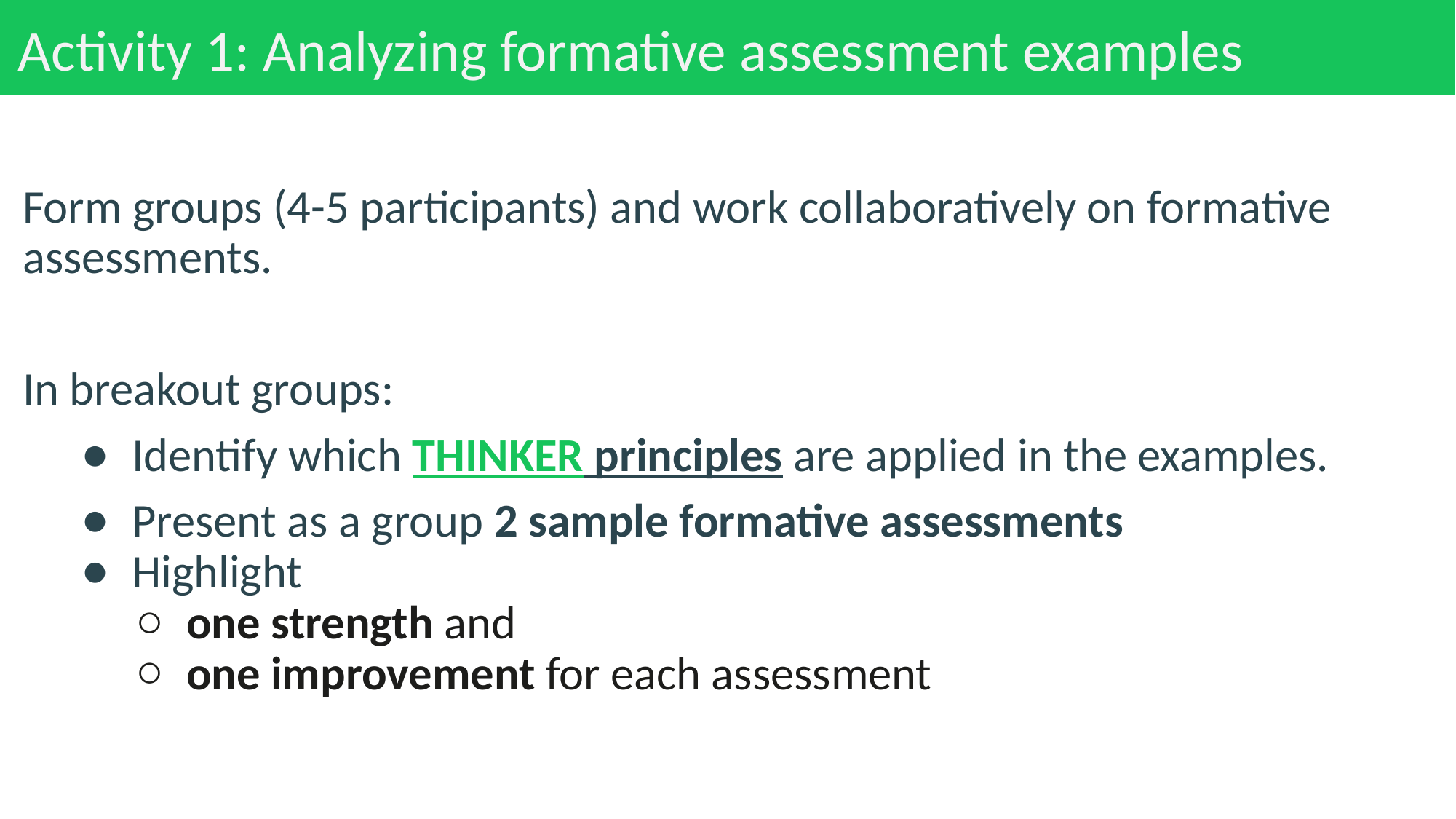

# Activity 1: Analyzing formative assessment examples

Form groups (4-5 participants) and work collaboratively on formative assessments.

In breakout groups:
Identify which THINKER principles are applied in the examples.
Present as a group 2 sample formative assessments
Highlight
one strength and
one improvement for each assessment